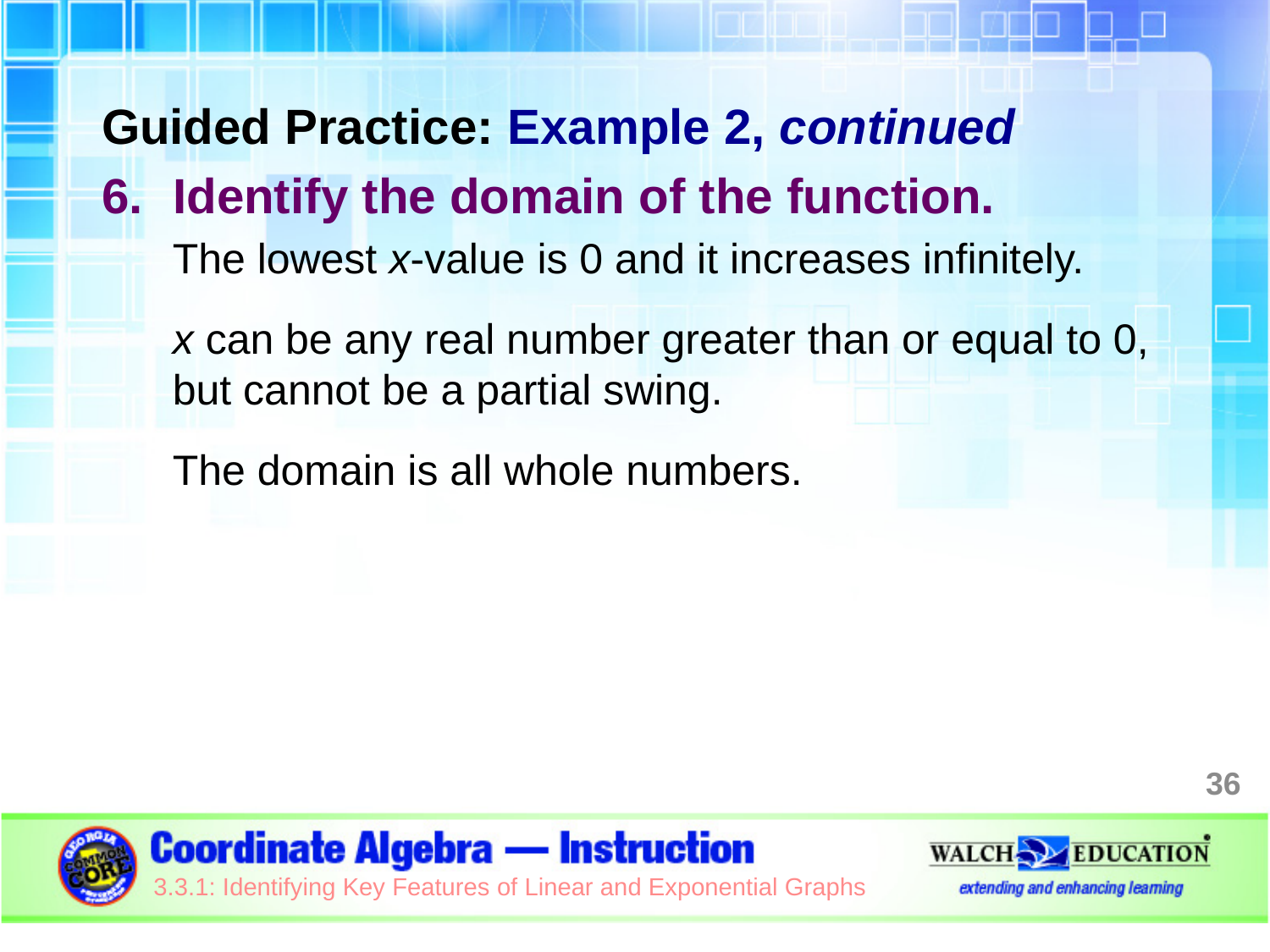

Guided Practice: Example 2, continued
Identify the domain of the function.
The lowest x-value is 0 and it increases infinitely.
x can be any real number greater than or equal to 0, but cannot be a partial swing.
The domain is all whole numbers.
36
3.3.1: Identifying Key Features of Linear and Exponential Graphs